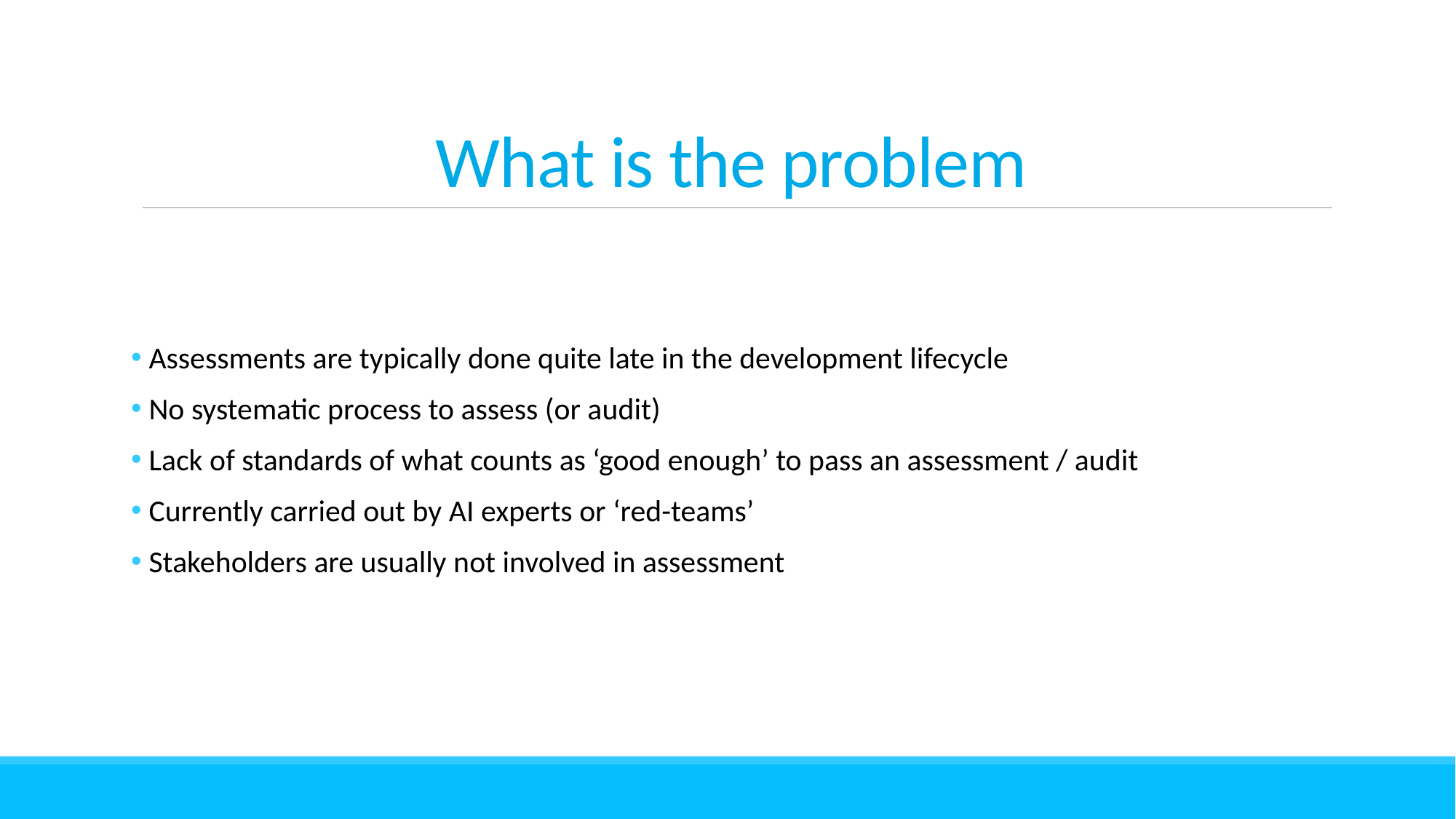

# What is the problem
 Assessments are typically done quite late in the development lifecycle
 No systematic process to assess (or audit)
 Lack of standards of what counts as ‘good enough’ to pass an assessment / audit
 Currently carried out by AI experts or ‘red-teams’
 Stakeholders are usually not involved in assessment